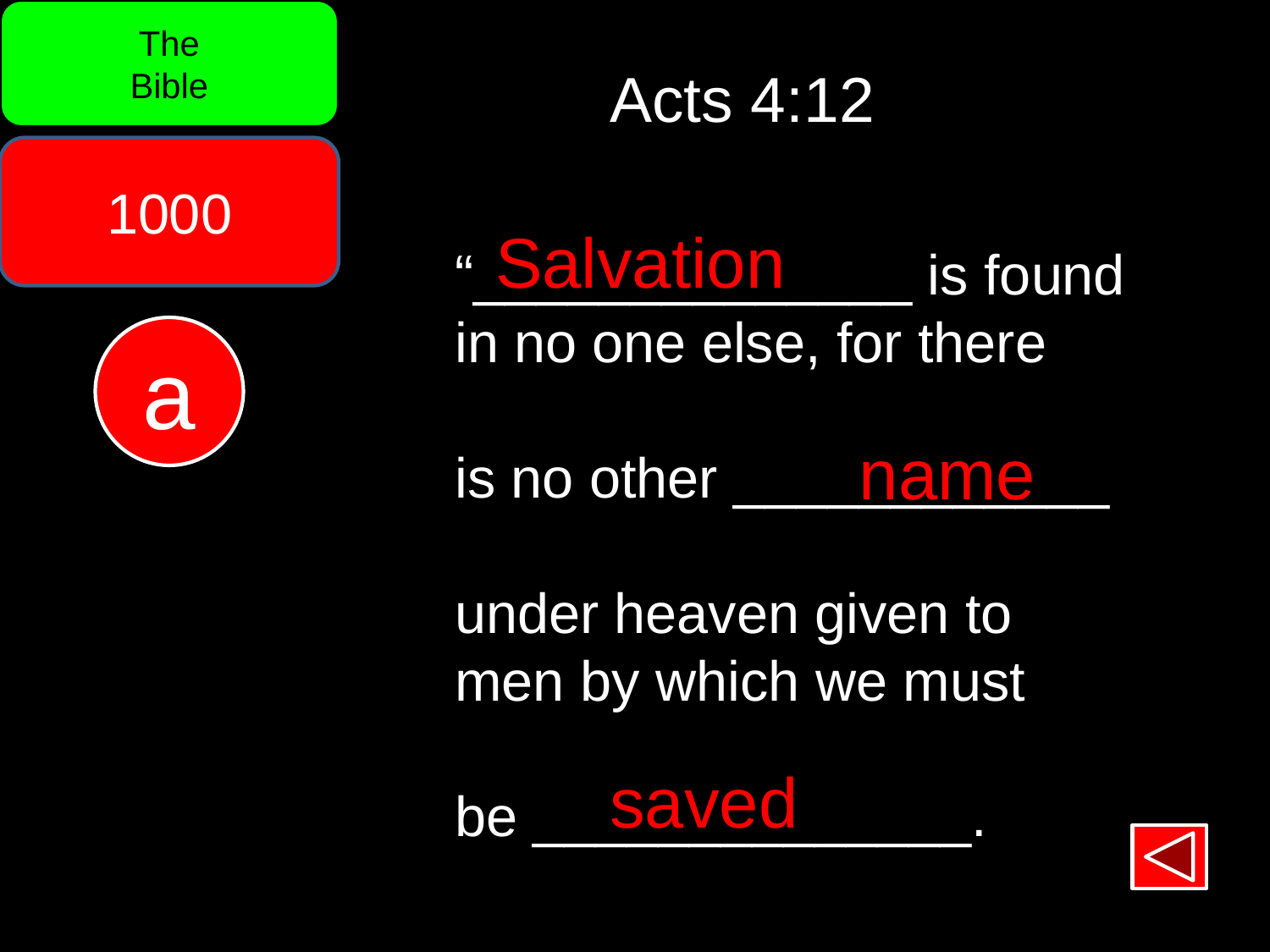

The
Bible
Acts 4:12
1000
Salvation
“______________ is found
in no one else, for there

is no other ____________

under heaven given to
men by which we must

be ______________.
a
name
saved